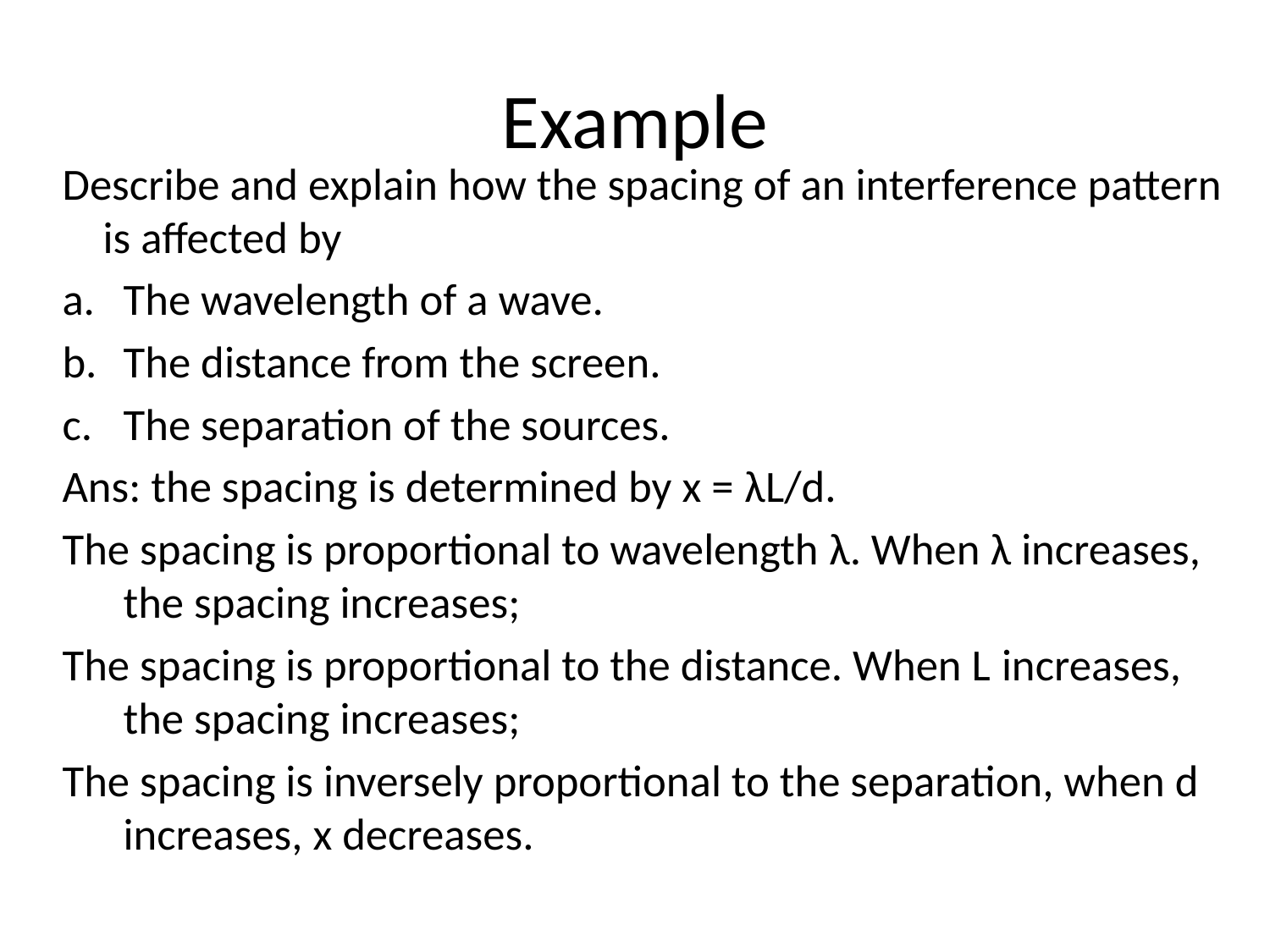

# Example
Describe and explain how the spacing of an interference pattern is affected by
The wavelength of a wave.
The distance from the screen.
The separation of the sources.
Ans: the spacing is determined by x = λL/d.
The spacing is proportional to wavelength λ. When λ increases, the spacing increases;
The spacing is proportional to the distance. When L increases, the spacing increases;
The spacing is inversely proportional to the separation, when d increases, x decreases.